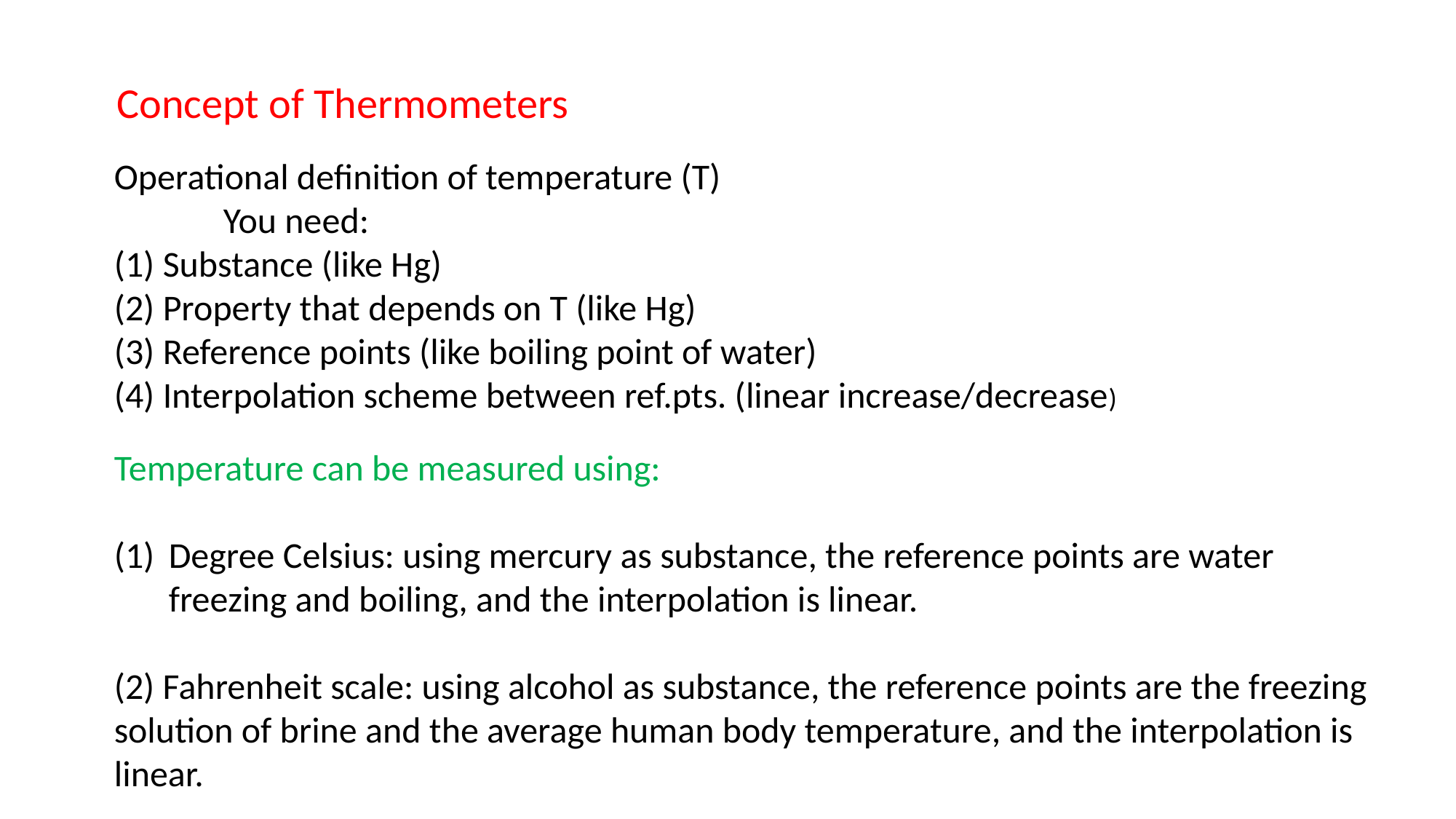

Concept of Thermometers
Operational definition of temperature (T)
	You need:
(1) Substance (like Hg)
(2) Property that depends on T (like Hg)
(3) Reference points (like boiling point of water)
(4) Interpolation scheme between ref.pts. (linear increase/decrease)
Temperature can be measured using:

Degree Celsius: using mercury as substance, the reference points are water freezing and boiling, and the interpolation is linear.

(2) Fahrenheit scale: using alcohol as substance, the reference points are the freezing solution of brine and the average human body temperature, and the interpolation is linear.